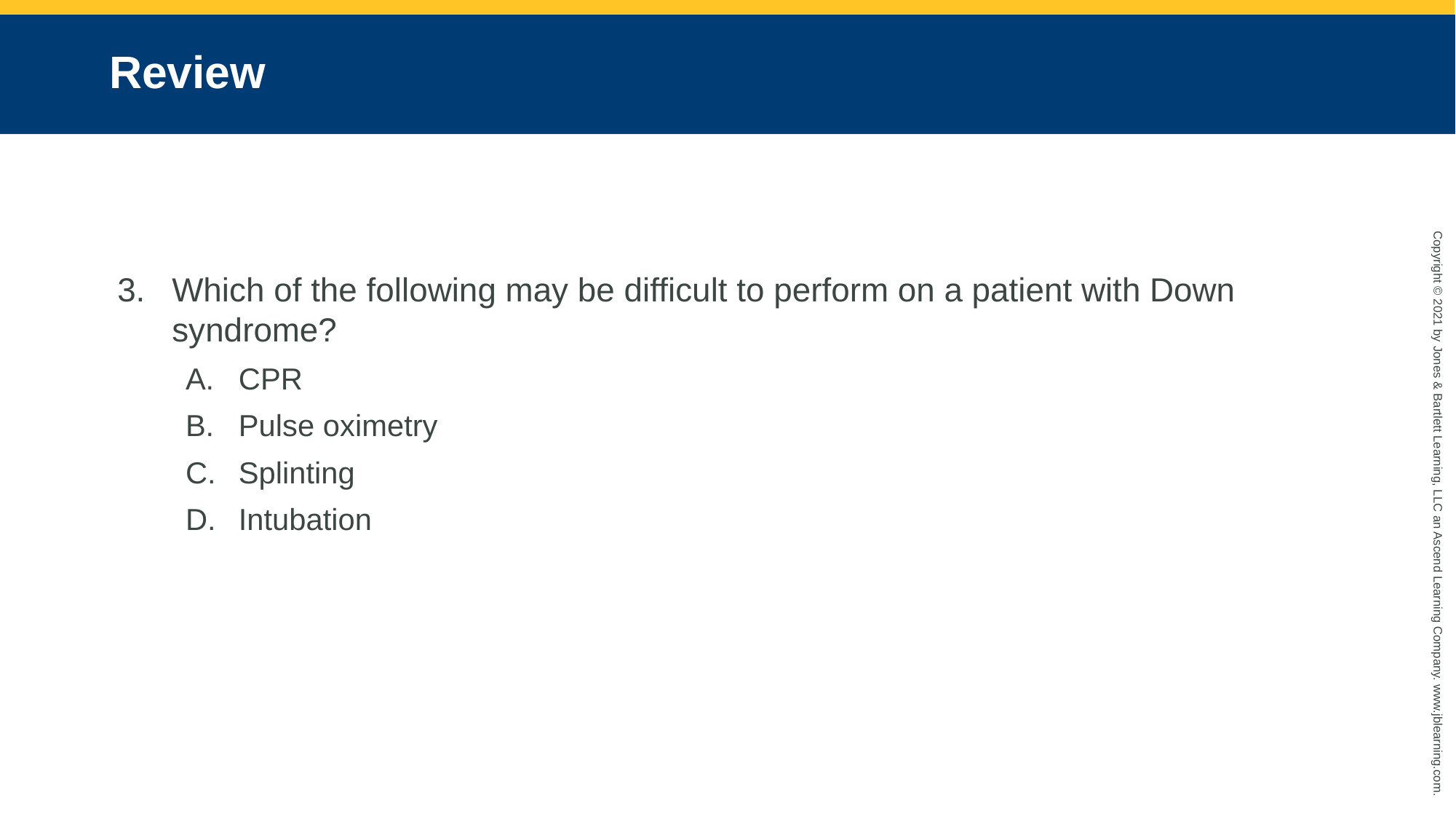

# Review
Which of the following may be difficult to perform on a patient with Down syndrome?
CPR
Pulse oximetry
Splinting
Intubation